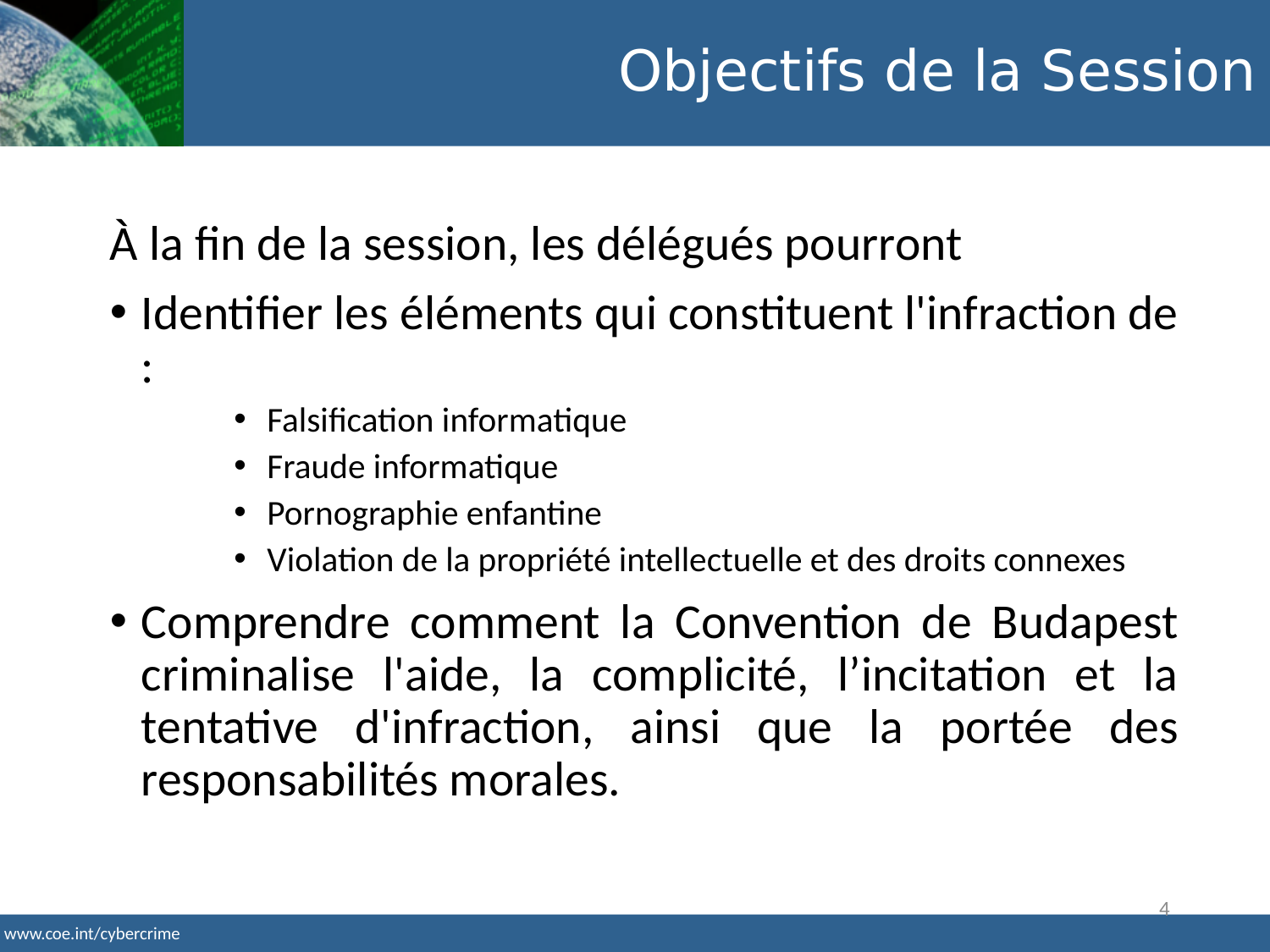

Objectifs de la Session
À la fin de la session, les délégués pourront
Identifier les éléments qui constituent l'infraction de :
Falsification informatique
Fraude informatique
Pornographie enfantine
Violation de la propriété intellectuelle et des droits connexes
Comprendre comment la Convention de Budapest criminalise l'aide, la complicité, l’incitation et la tentative d'infraction, ainsi que la portée des responsabilités morales.

4